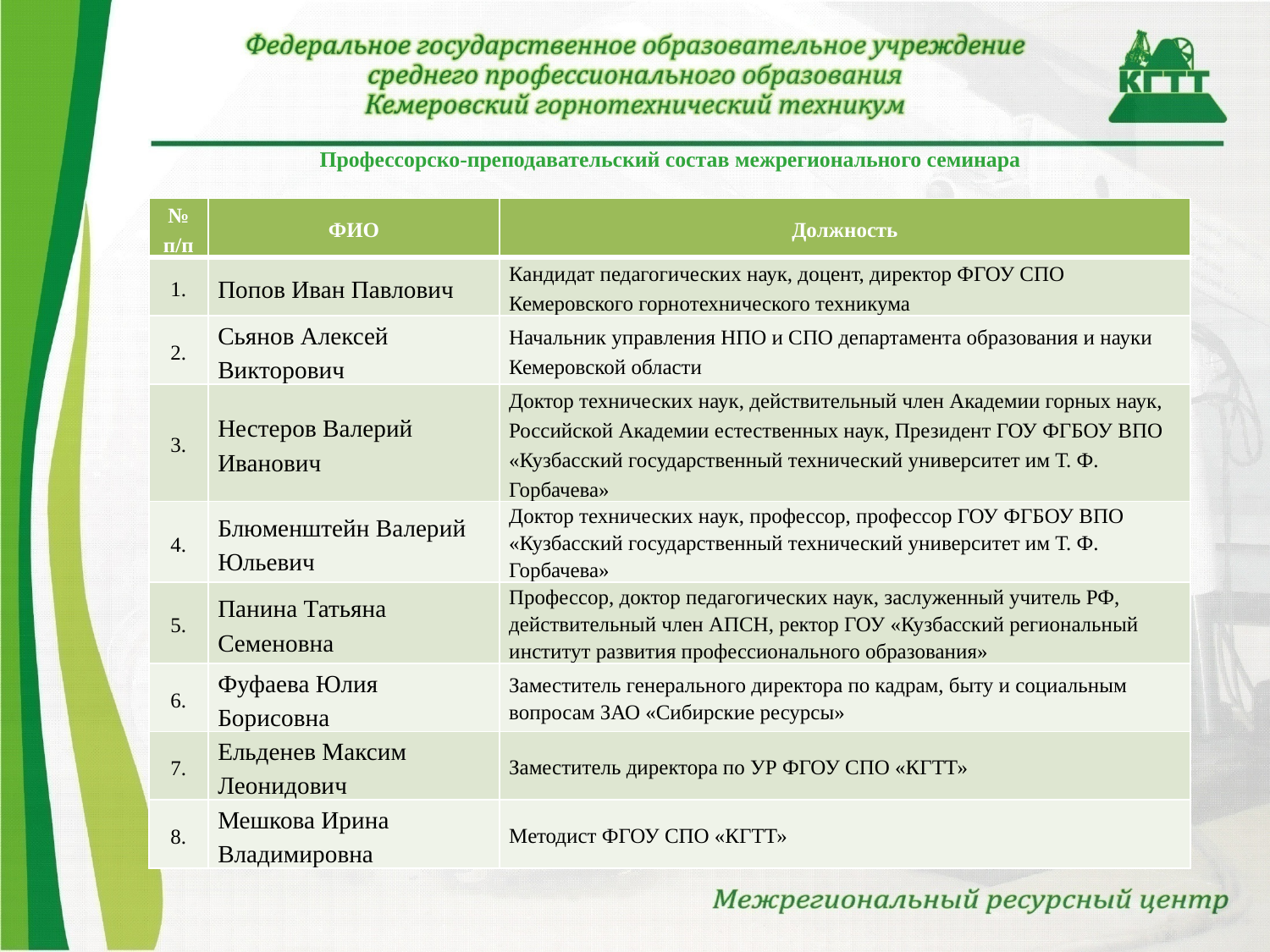

# Профессорско-преподавательский состав межрегионального семинара
| № п/п | ФИО | Должность |
| --- | --- | --- |
| 1. | Попов Иван Павлович | Кандидат педагогических наук, доцент, директор ФГОУ СПО Кемеровского горнотехнического техникума |
| 2. | Сьянов Алексей Викторович | Начальник управления НПО и СПО департамента образования и науки Кемеровской области |
| 3. | Нестеров Валерий Иванович | Доктор технических наук, действительный член Академии горных наук, Российской Академии естественных наук, Президент ГОУ ФГБОУ ВПО «Кузбасский государственный технический университет им Т. Ф. Горбачева» |
| 4. | Блюменштейн Валерий Юльевич | Доктор технических наук, профессор, профессор ГОУ ФГБОУ ВПО «Кузбасский государственный технический университет им Т. Ф. Горбачева» |
| 5. | Панина Татьяна Семеновна | Профессор, доктор педагогических наук, заслуженный учитель РФ, действительный член АПСН, ректор ГОУ «Кузбасский региональный институт развития профессионального образования» |
| 6. | Фуфаева Юлия Борисовна | Заместитель генерального директора по кадрам, быту и социальным вопросам ЗАО «Сибирские ресурсы» |
| 7. | Ельденев Максим Леонидович | Заместитель директора по УР ФГОУ СПО «КГТТ» |
| 8. | Мешкова Ирина Владимировна | Методист ФГОУ СПО «КГТТ» |